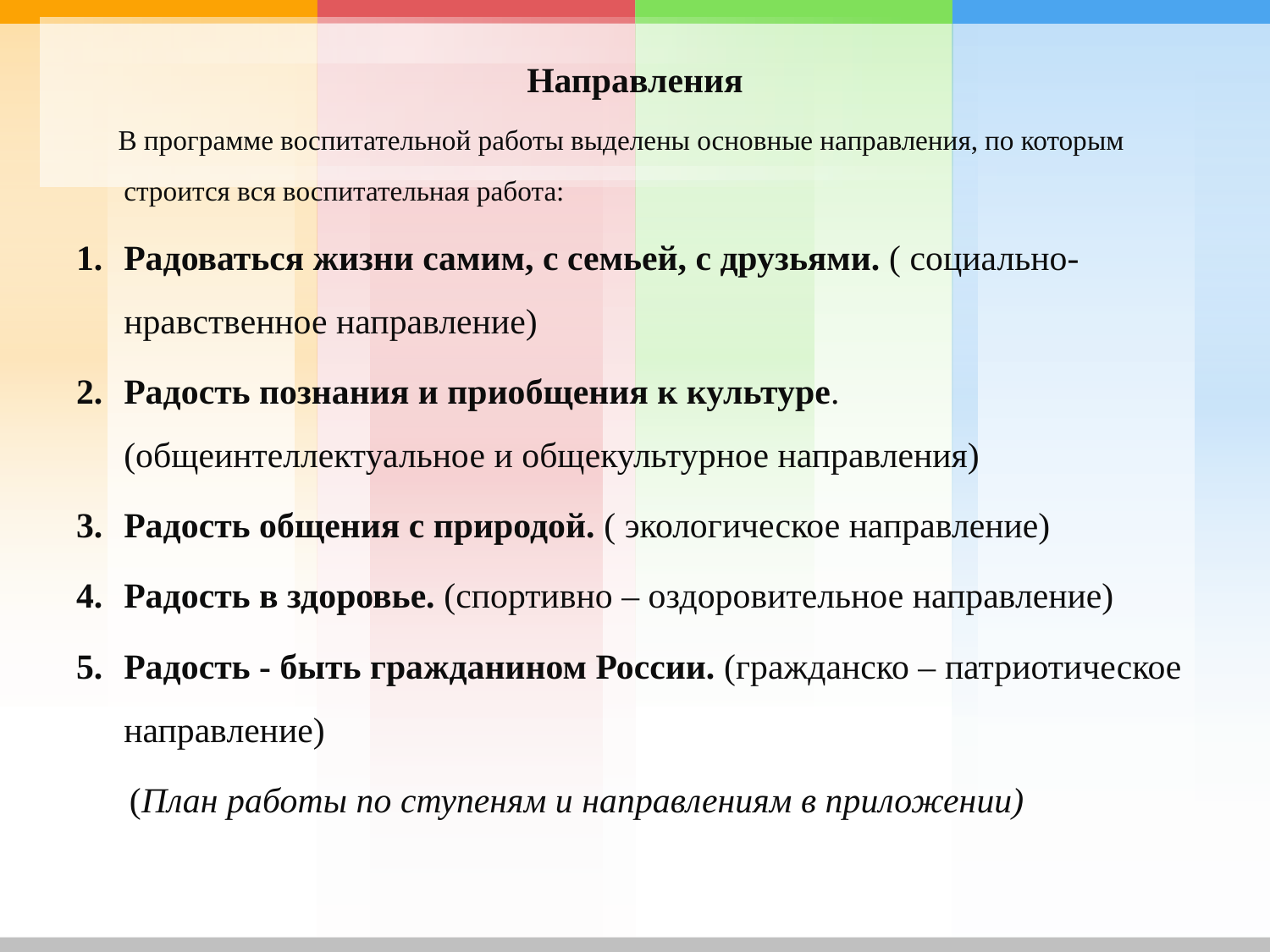

Направления
      В программе воспитательной работы выделены основные направления, по которым строится вся воспитательная работа:
Радоваться жизни самим, с семьей, с друзьями. ( социально-нравственное направление)
Радость познания и приобщения к культуре. (общеинтеллектуальное и общекультурное направления)
Радость общения с природой. ( экологическое направление)
Радость в здоровье. (спортивно – оздоровительное направление)
Радость - быть гражданином России. (гражданско – патриотическое направление)
      (План работы по ступеням и направлениям в приложении)